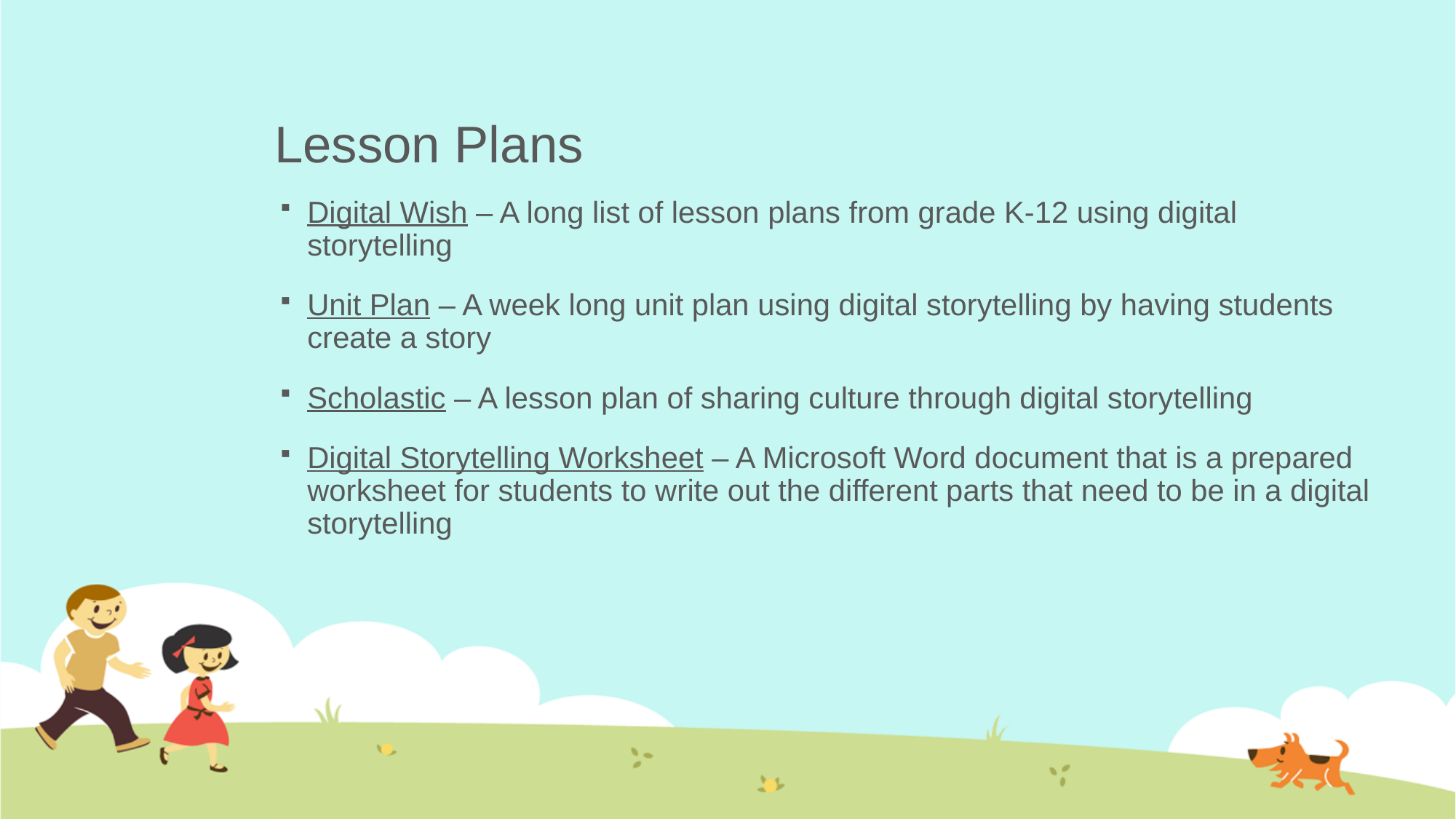

# Lesson Plans
Digital Wish – A long list of lesson plans from grade K-12 using digital storytelling
Unit Plan – A week long unit plan using digital storytelling by having students create a story
Scholastic – A lesson plan of sharing culture through digital storytelling
Digital Storytelling Worksheet – A Microsoft Word document that is a prepared worksheet for students to write out the different parts that need to be in a digital storytelling